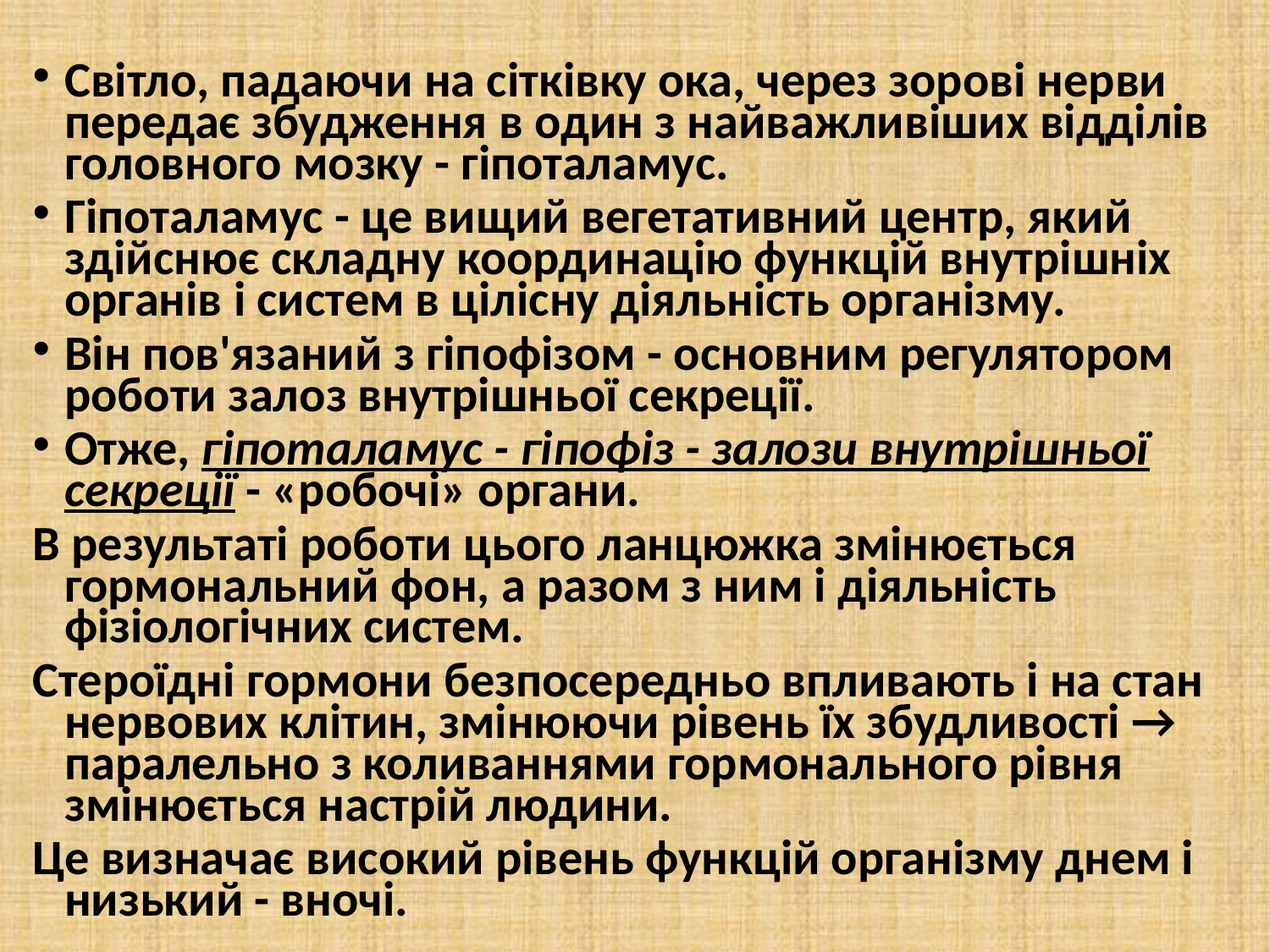

#
Світло, падаючи на сітківку ока, через зорові нерви передає збудження в один з найважливіших відділів головного мозку - гіпоталамус.
Гіпоталамус - це вищий вегетативний центр, який здійснює складну координацію функцій внутрішніх органів і систем в цілісну діяльність організму.
Він пов'язаний з гіпофізом - основним регулятором роботи залоз внутрішньої секреції.
Отже, гіпоталамус - гіпофіз - залози внутрішньої секреції - «робочі» органи.
В результаті роботи цього ланцюжка змінюється гормональний фон, а разом з ним і діяльність фізіологічних систем.
Стероїдні гормони безпосередньо впливають і на стан нервових клітин, змінюючи рівень їх збудливості → паралельно з коливаннями гормонального рівня змінюється настрій людини.
Це визначає високий рівень функцій організму днем і низький - вночі.